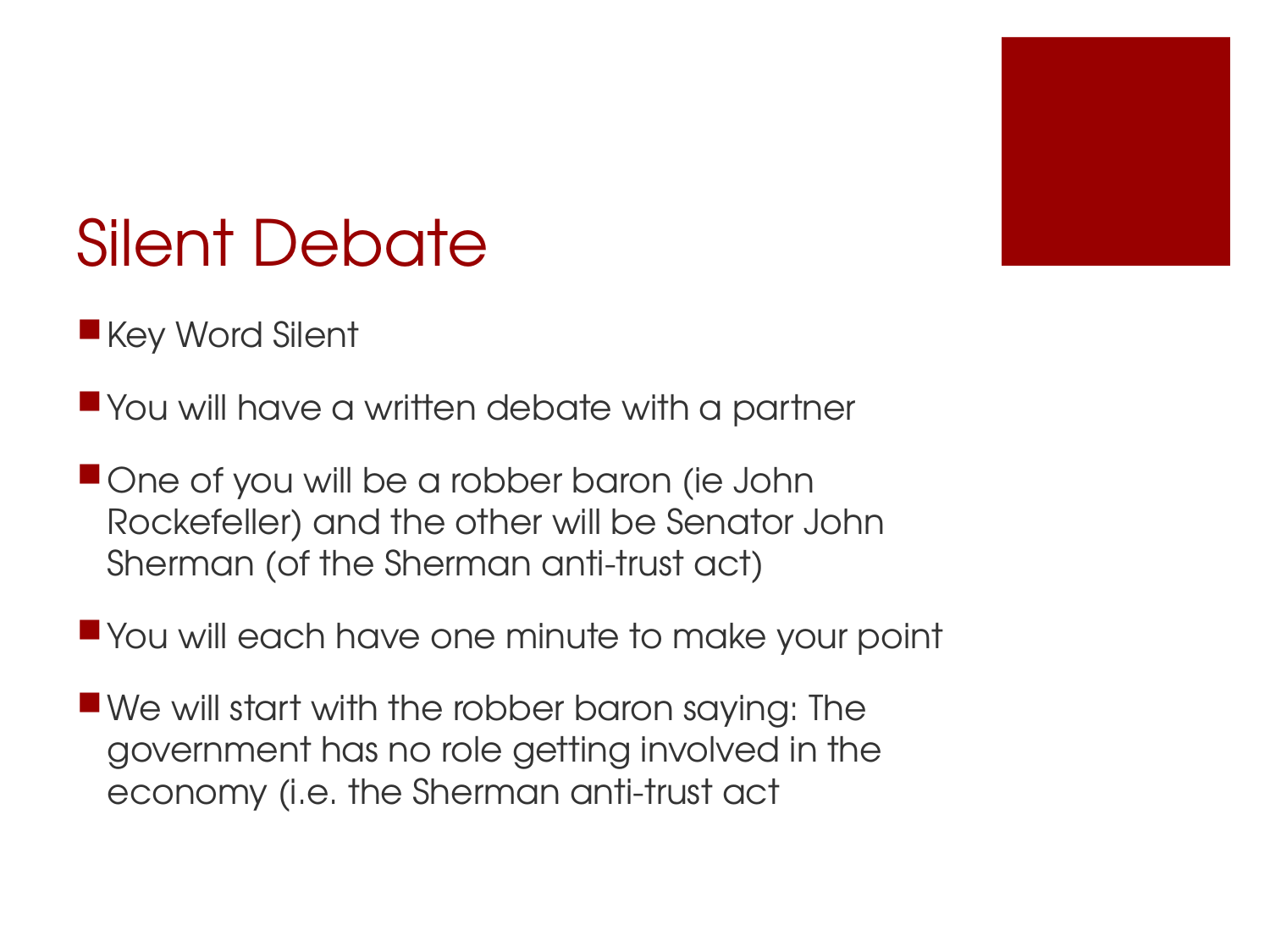

# Silent Debate
Key Word Silent
You will have a written debate with a partner
One of you will be a robber baron (ie John Rockefeller) and the other will be Senator John Sherman (of the Sherman anti-trust act)
You will each have one minute to make your point
We will start with the robber baron saying: The government has no role getting involved in the economy (i.e. the Sherman anti-trust act